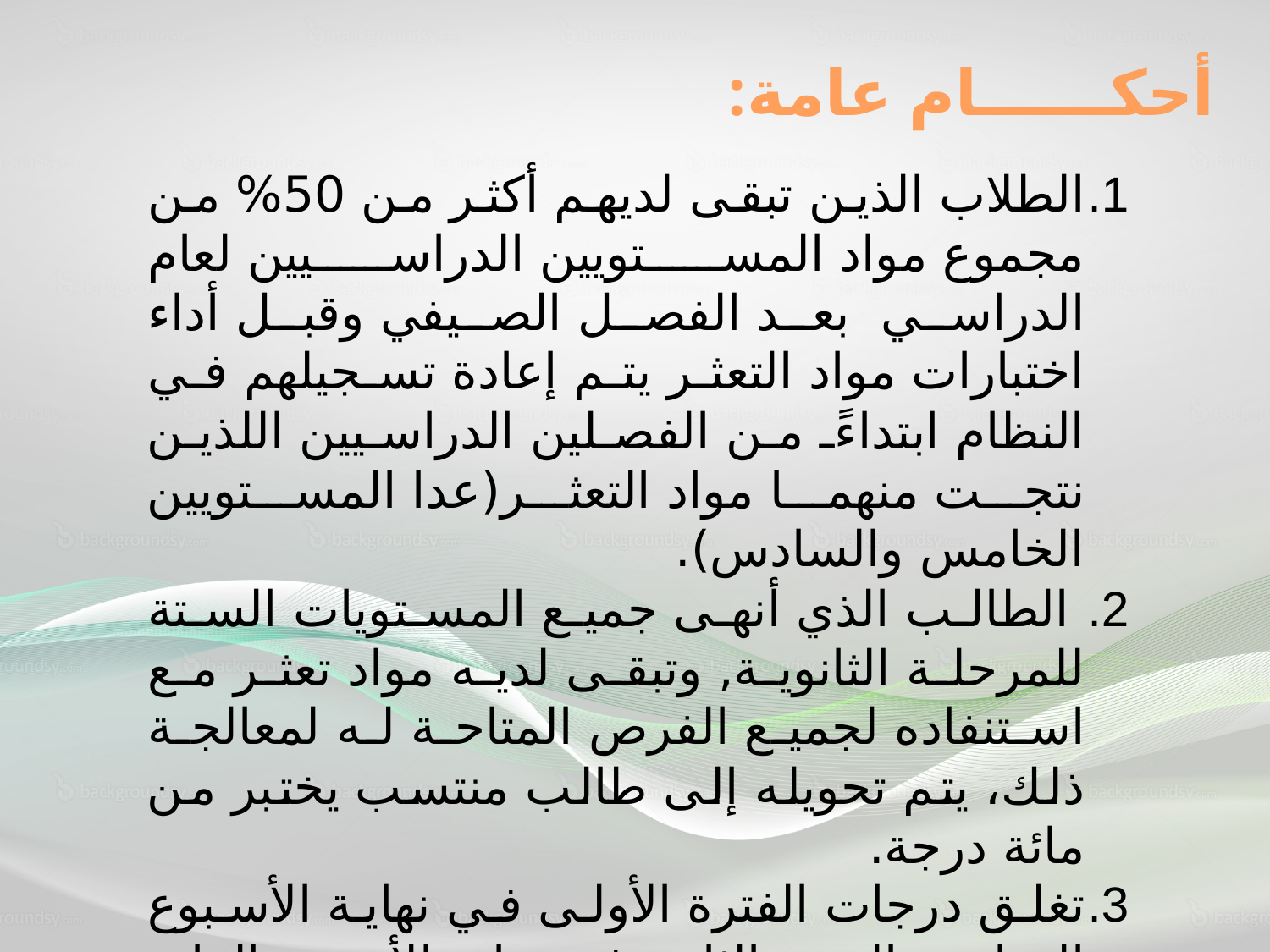

أحكــــــام عامة:
الطلاب الذين تبقى لديهم أكثر من 50% من مجموع مواد المستويين الدراسيين لعام الدراسي  بعد الفصل الصيفي وقبل أداء اختبارات مواد التعثر يتم إعادة تسجيلهم في النظام ابتداءً من الفصلين الدراسيين اللذين نتجت منهما مواد التعثر(عدا المستويين الخامس والسادس).
 الطالب الذي أنهى جميع المستويات الستة للمرحلة الثانوية, وتبقى لديه مواد تعثر مع استنفاده لجميع الفرص المتاحة له لمعالجة ذلك، يتم تحويله إلى طالب منتسب يختبر من مائة درجة.
تغلق درجات الفترة الأولى في نهاية الأسبوع السابع, والفترة الثانية في نهاية الأسبوع الرابع عشر من أسابيع الدراسة في كل مستوى دراسي.